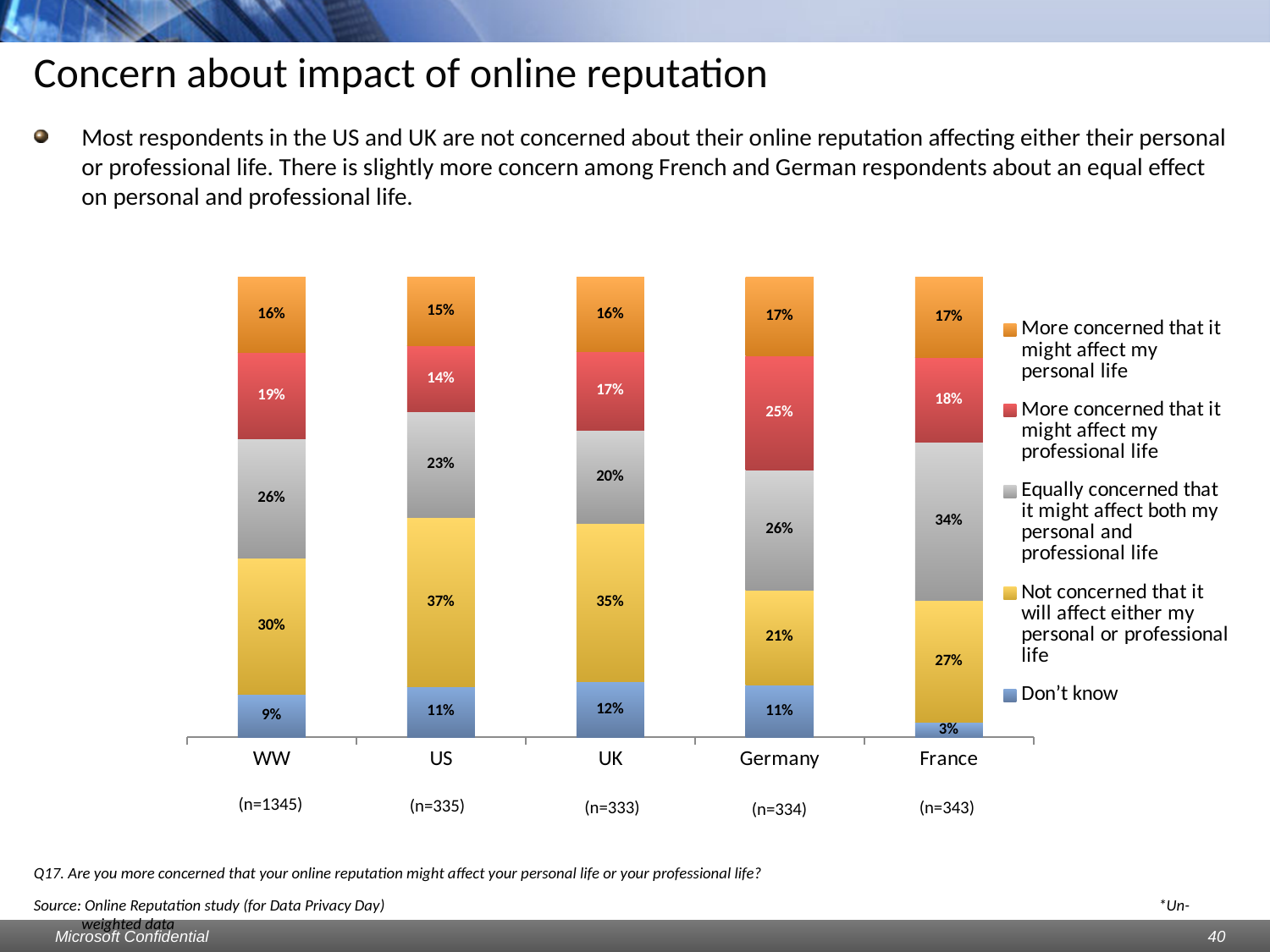

# Concern about impact of online reputation
Most respondents in the US and UK are not concerned about their online reputation affecting either their personal or professional life. There is slightly more concern among French and German respondents about an equal effect on personal and professional life.

### Chart

| Category | Don’t know                                                      | Not concerned that it will affect either my personal or professional life  | Equally concerned that it might affect both my personal and professional life  | More concerned that it might affect my professional life        | More concerned that it might affect my personal life            |
|---|---|---|---|---|---|
| WW | 0.09368029739776974 | 0.295910780669148 | 0.2594795539033458 | 0.186617100371748 | 0.16431226765799348 |
| US | 0.1104477611940293 | 0.36716417910448096 | 0.22985074626865548 | 0.14328358208955225 | 0.1492537313432837 |
| UK | 0.12012012012012065 | 0.3453453453453469 | 0.2012012012012014 | 0.1711711711711712 | 0.16216216216216306 |
| Germany | 0.11377245508982042 | 0.2065868263473054 | 0.26047904191616766 | 0.24850299401197698 | 0.17065868263473052 |
| France | 0.03206997084548105 | 0.2653061224489796 | 0.34402332361516036 | 0.1836734693877551 | 0.17492711370262487 |
(n=1345)
(n=335)
(n=333)
(n=343)
(n=334)
Q17. Are you more concerned that your online reputation might affect your personal life or your professional life?
Source: Online Reputation study (for Data Privacy Day) 						                 *Un-weighted data